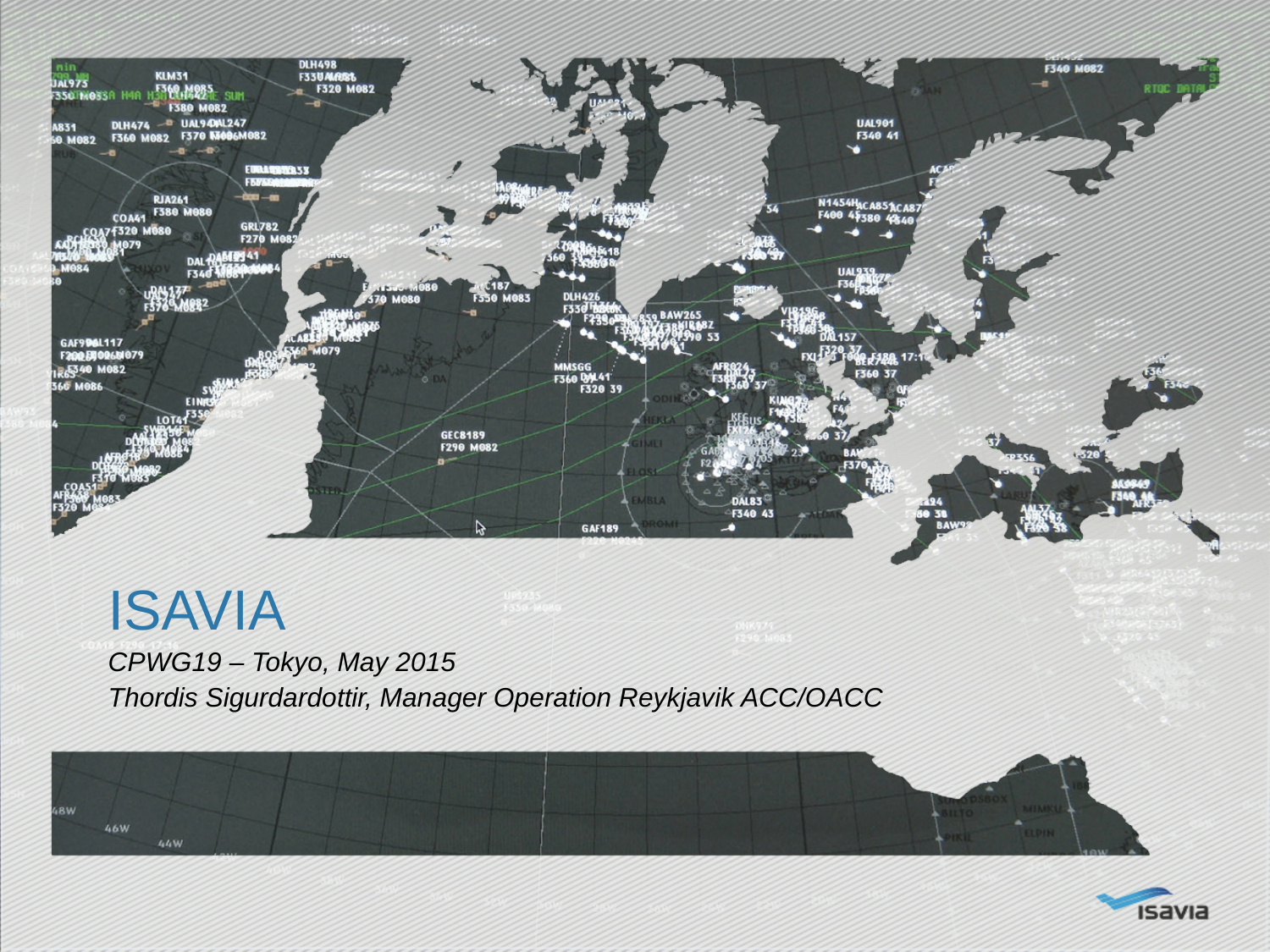

# ISAVIA
CPWG19 – Tokyo, May 2015
Thordis Sigurdardottir, Manager Operation Reykjavik ACC/OACC